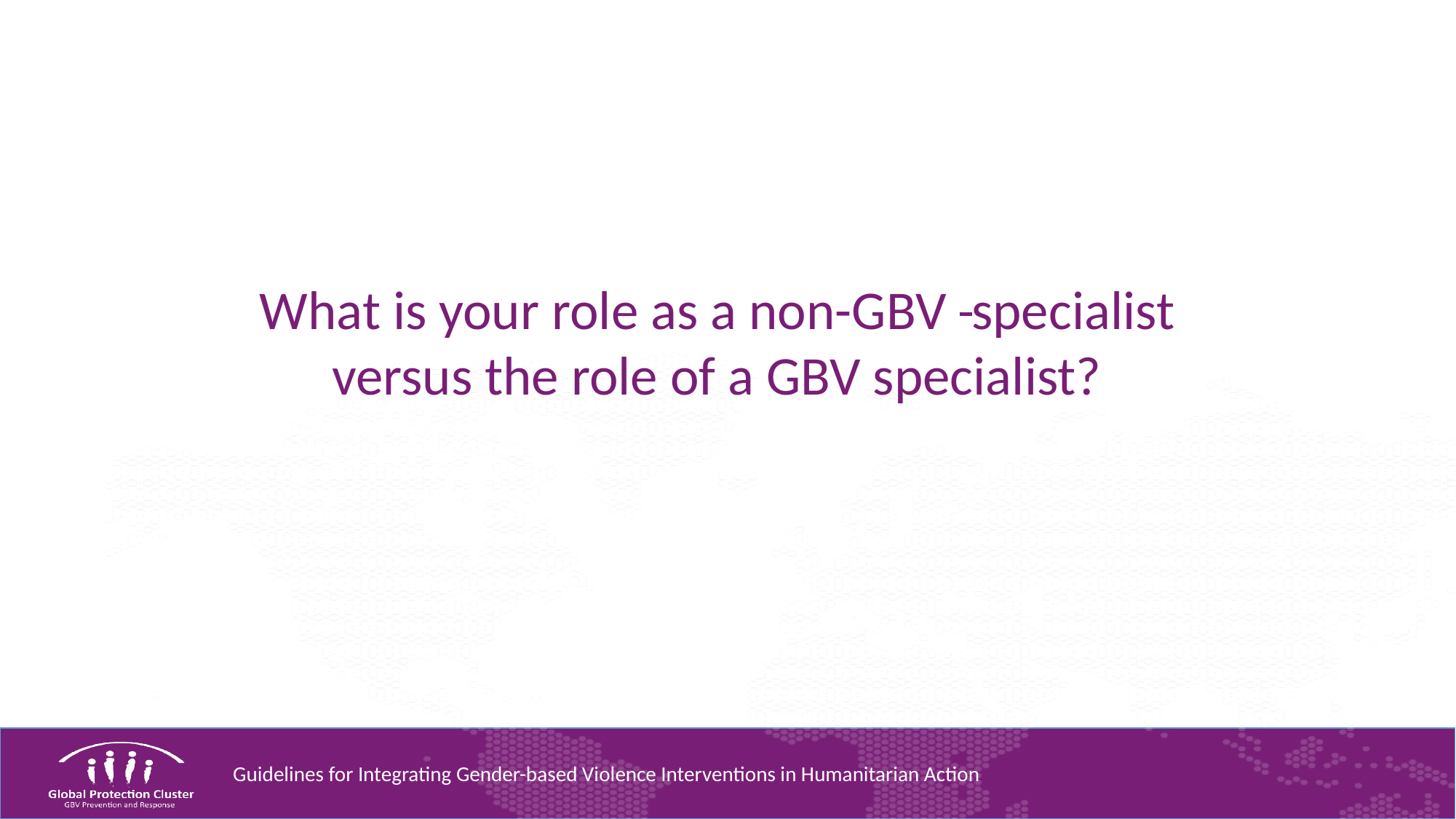

What is your role as a non-GBV  specialist versus the role of a GBV specialist?